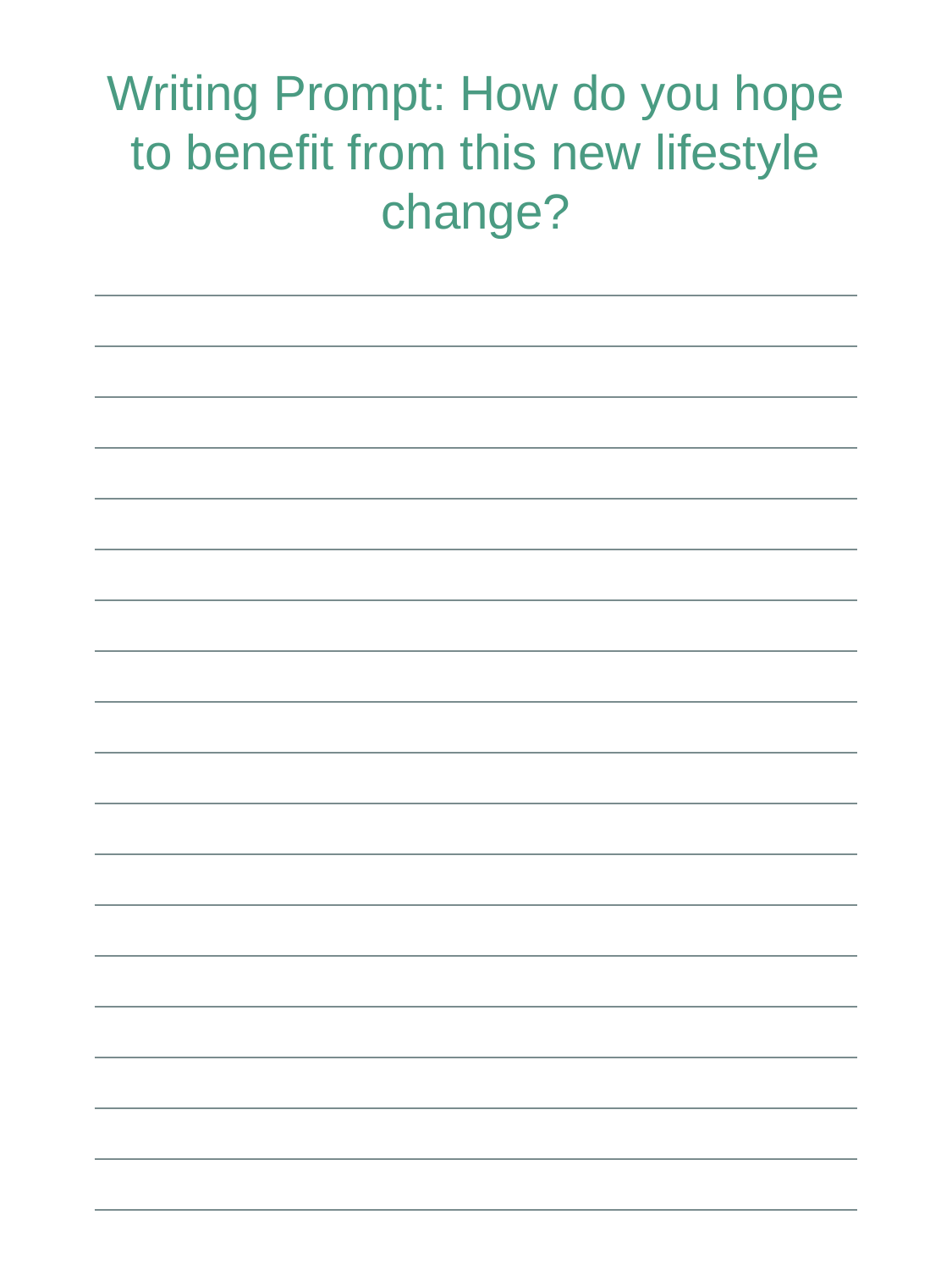

Writing Prompt: How do you hope to benefit from this new lifestyle change?
|  |
| --- |
|  |
|  |
|  |
|  |
|  |
|  |
|  |
|  |
|  |
|  |
|  |
|  |
|  |
|  |
|  |
|  |
|  |